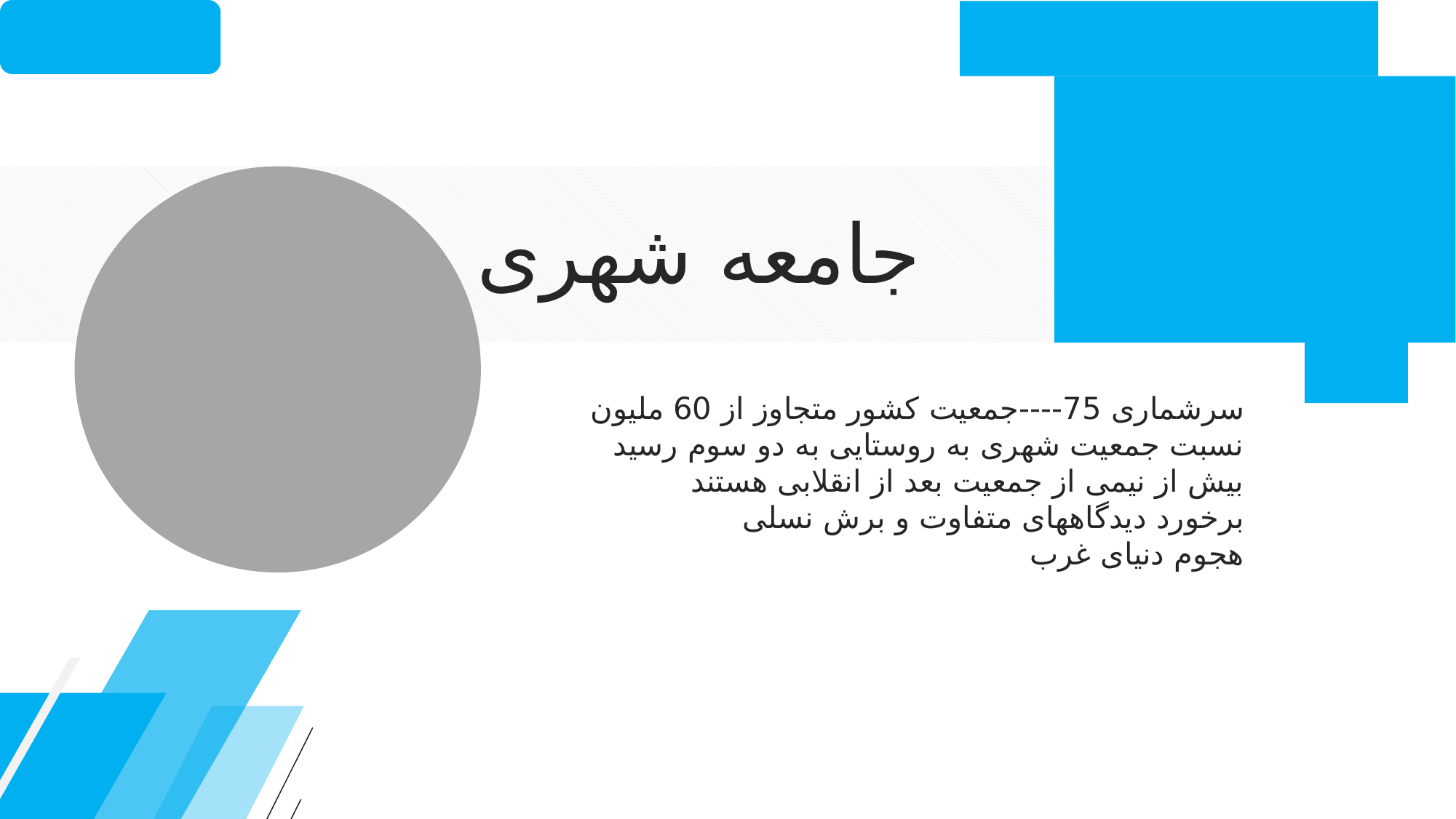

10

جامعه شهری

سرشماری 75----جمعیت کشور متجاوز از 60 ملیون
نسبت جمعیت شهری به روستایی به دو سوم رسید
بیش از نیمی از جمعیت بعد از انقلابی هستند
برخورد دیدگاههای متفاوت و برش نسلی
هجوم دنیای غرب